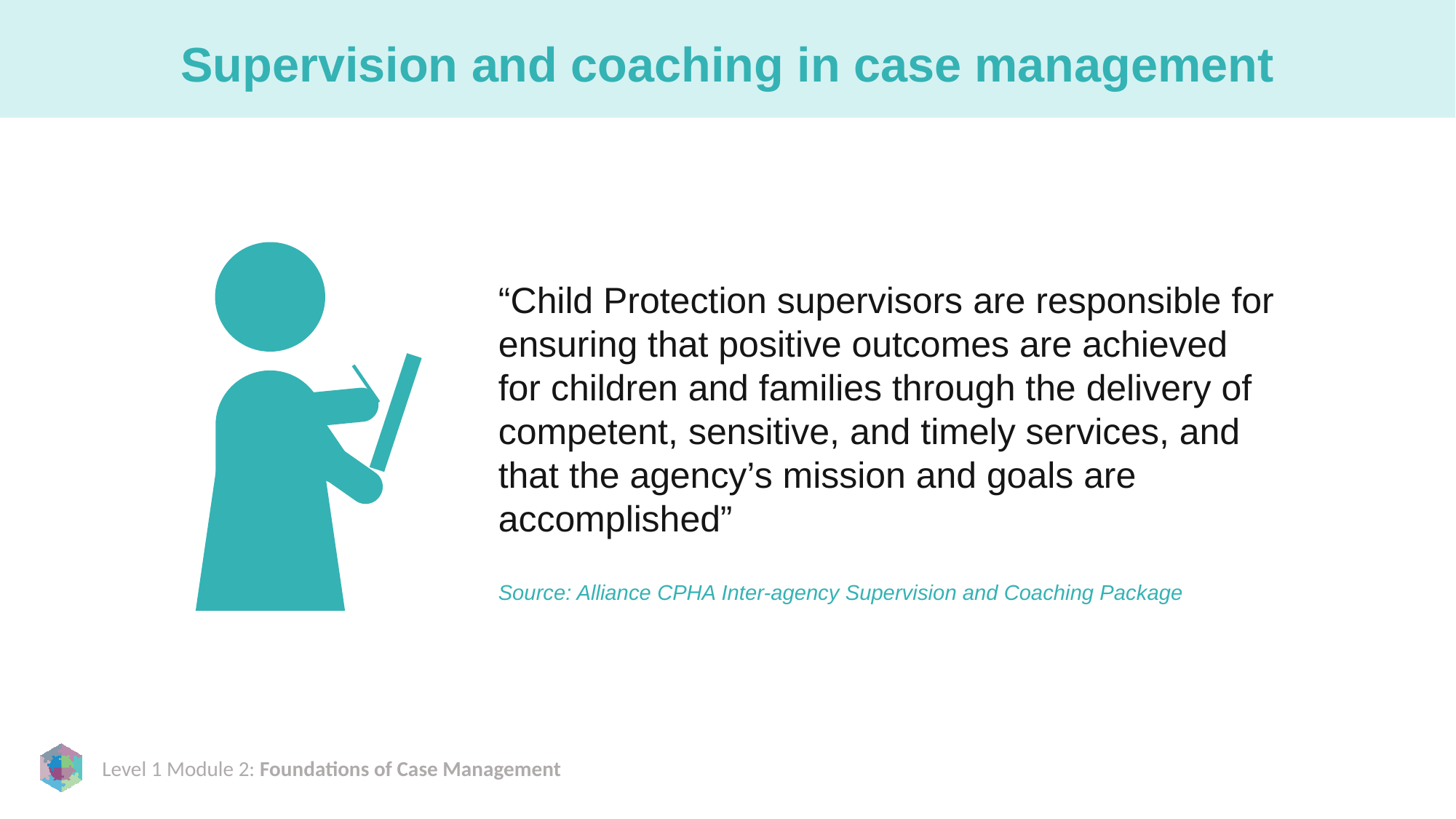

# Supervision and coaching in case management

“Child Protection supervisors are responsible for ensuring that positive outcomes are achieved for children and families through the delivery of competent, sensitive, and timely services, and that the agency’s mission and goals are accomplished”
Source: Alliance CPHA Inter-agency Supervision and Coaching Package